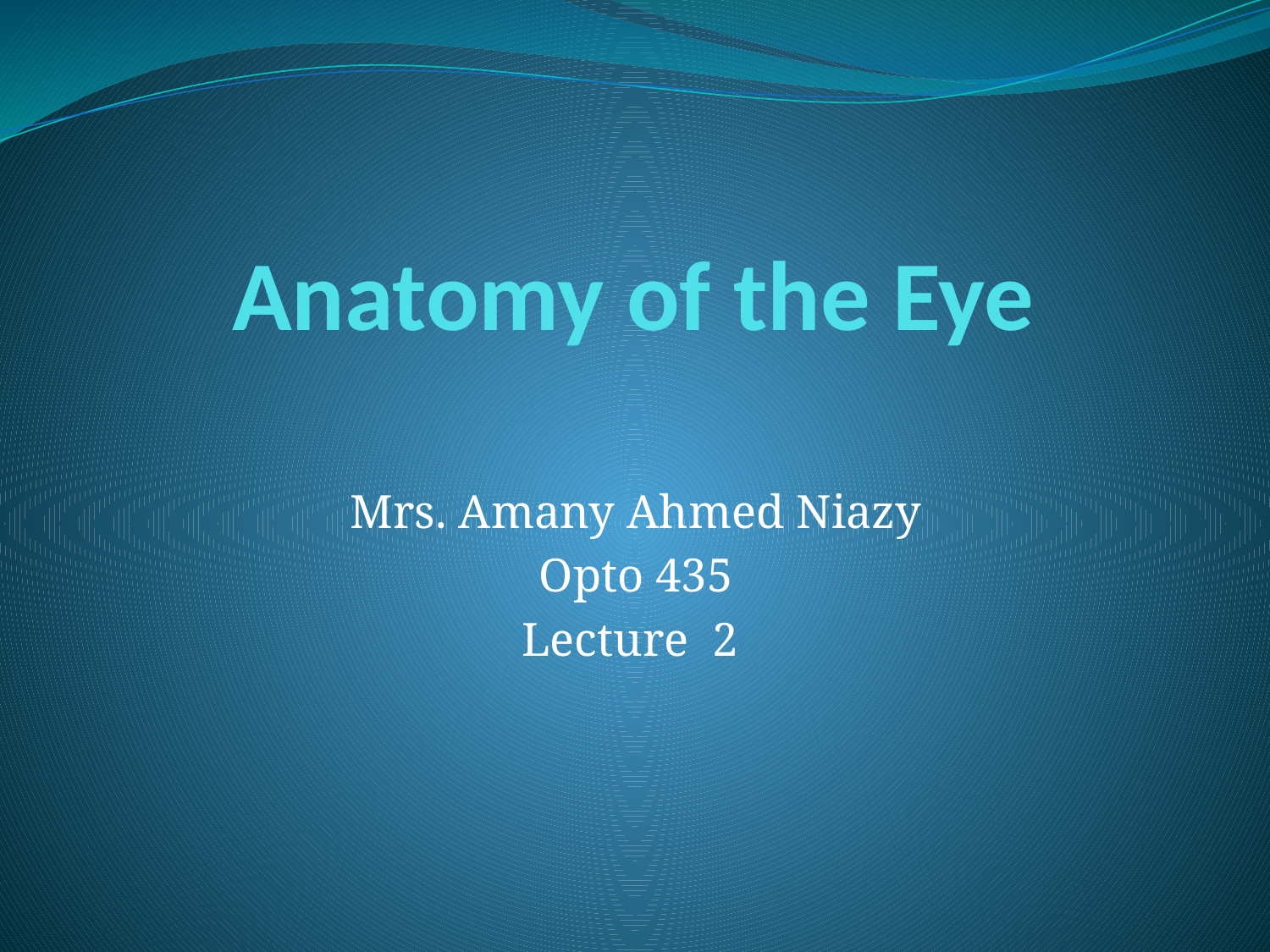

# Anatomy of the Eye
Mrs. Amany Ahmed Niazy
Opto 435
Lecture  2